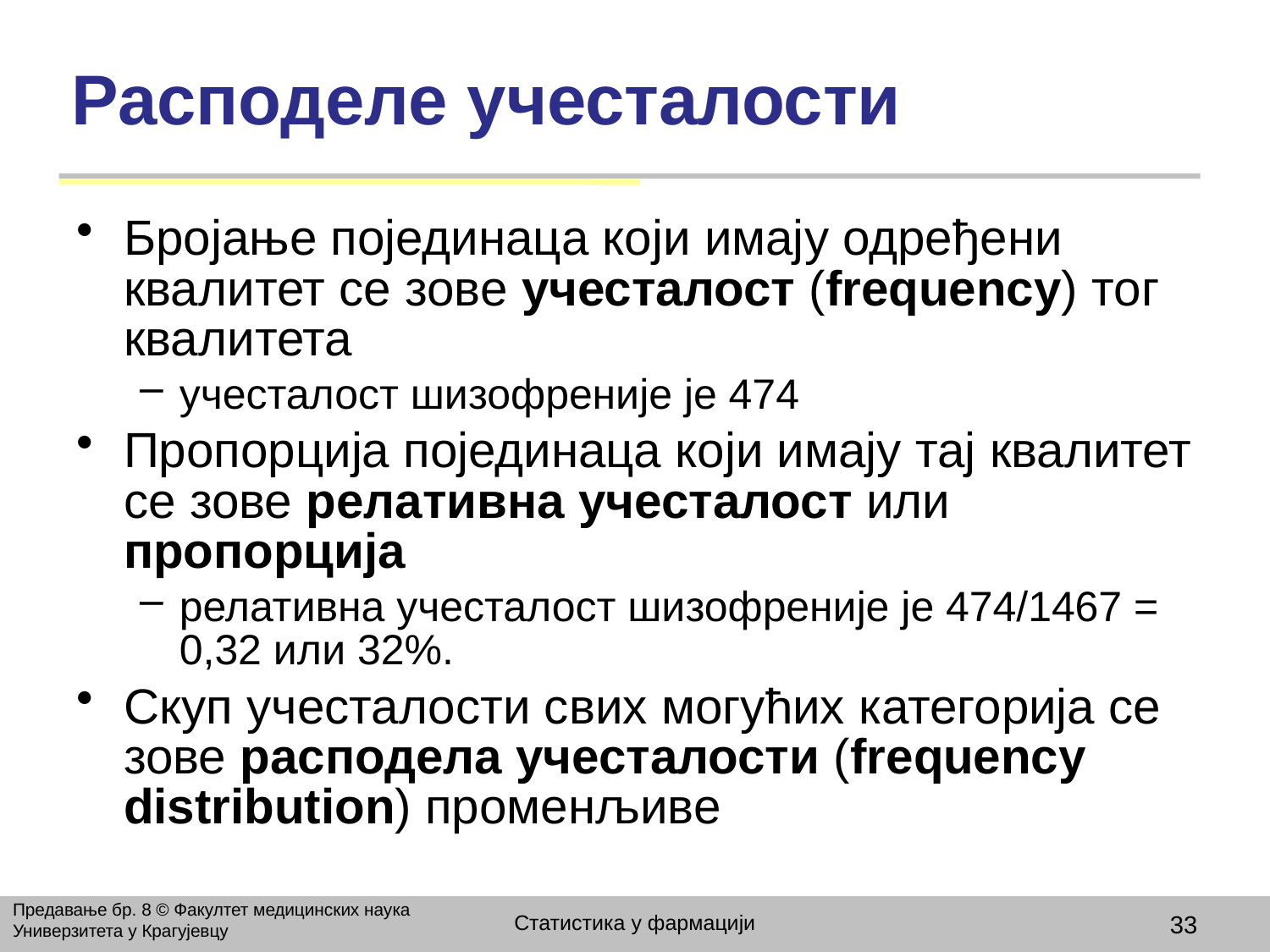

# Расподеле учесталости
Бројање појединаца који имају одређени квалитет се зове учесталост (frequency) тог квалитета
учесталост шизофреније је 474
Пропорција појединаца који имају тај квалитет се зове релативна учесталост или пропорција
релативна учесталост шизофреније је 474/1467 = 0,32 или 32%.
Скуп учесталости свих могућих категорија се зове расподела учесталости (frequency distribution) променљиве
Предавање бр. 8 © Факултет медицинских наука Универзитета у Крагујевцу
Статистика у фармацији
33